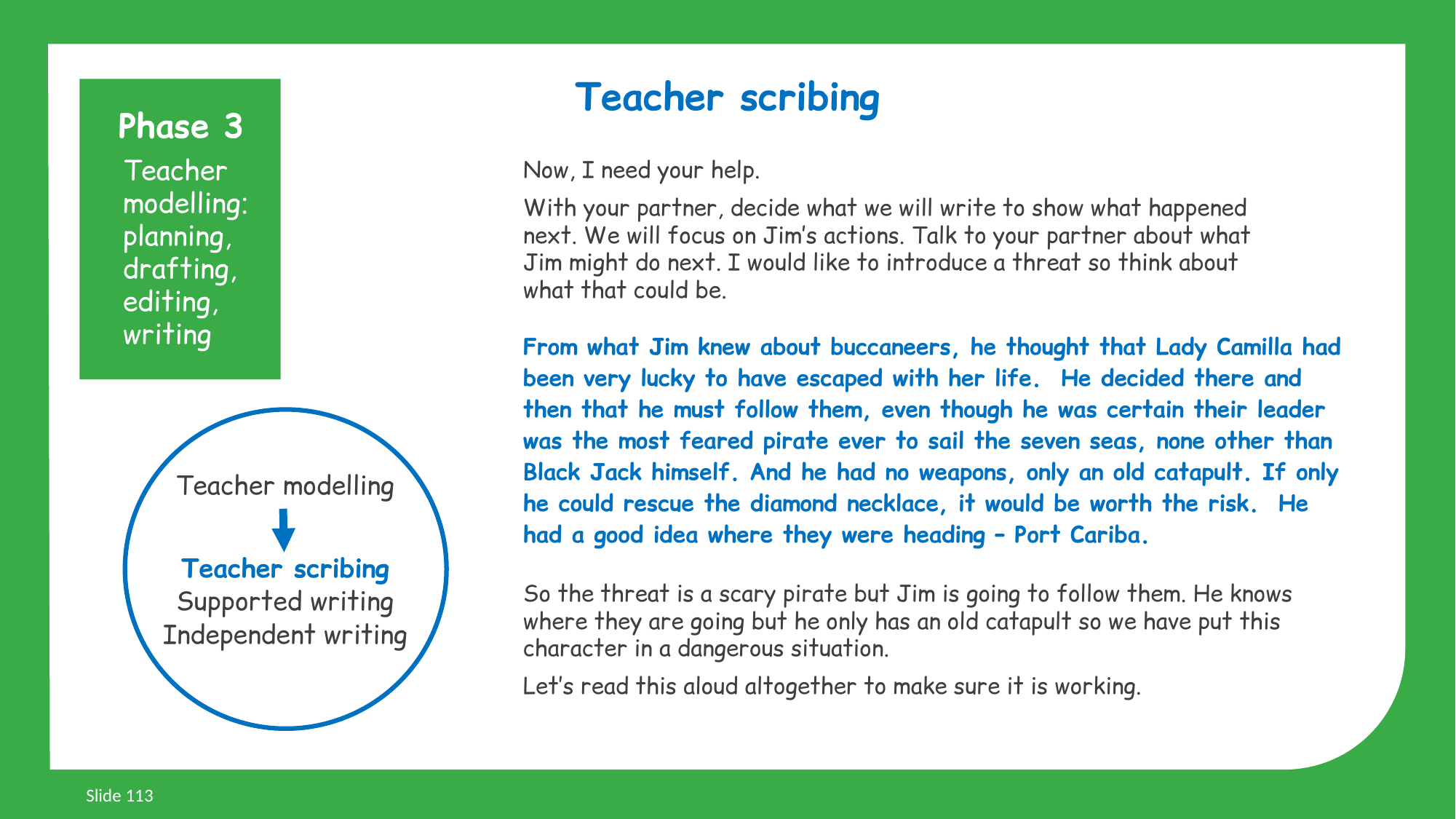

Teacher scribing
Phase 3
Teacher modelling:
planning, drafting, editing, writing
Now, I need your help.
With your partner, decide what we will write to show what happened next. We will focus on Jim’s actions. Talk to your partner about what Jim might do next. I would like to introduce a threat so think about what that could be.

From what Jim knew about buccaneers, he thought that Lady Camilla had been very lucky to have escaped with her life.  He decided there and then that he must follow them, even though he was certain their leader was the most feared pirate ever to sail the seven seas, none other than Black Jack himself. And he had no weapons, only an old catapult. If only he could rescue the diamond necklace, it would be worth the risk.  He had a good idea where they were heading – Port Cariba.

Teacher modelling
Teacher scribing
Supported writing
Independent writing
So the threat is a scary pirate but Jim is going to follow them. He knows where they are going but he only has an old catapult so we have put this character in a dangerous situation.
Let’s read this aloud altogether to make sure it is working.
Slide 113